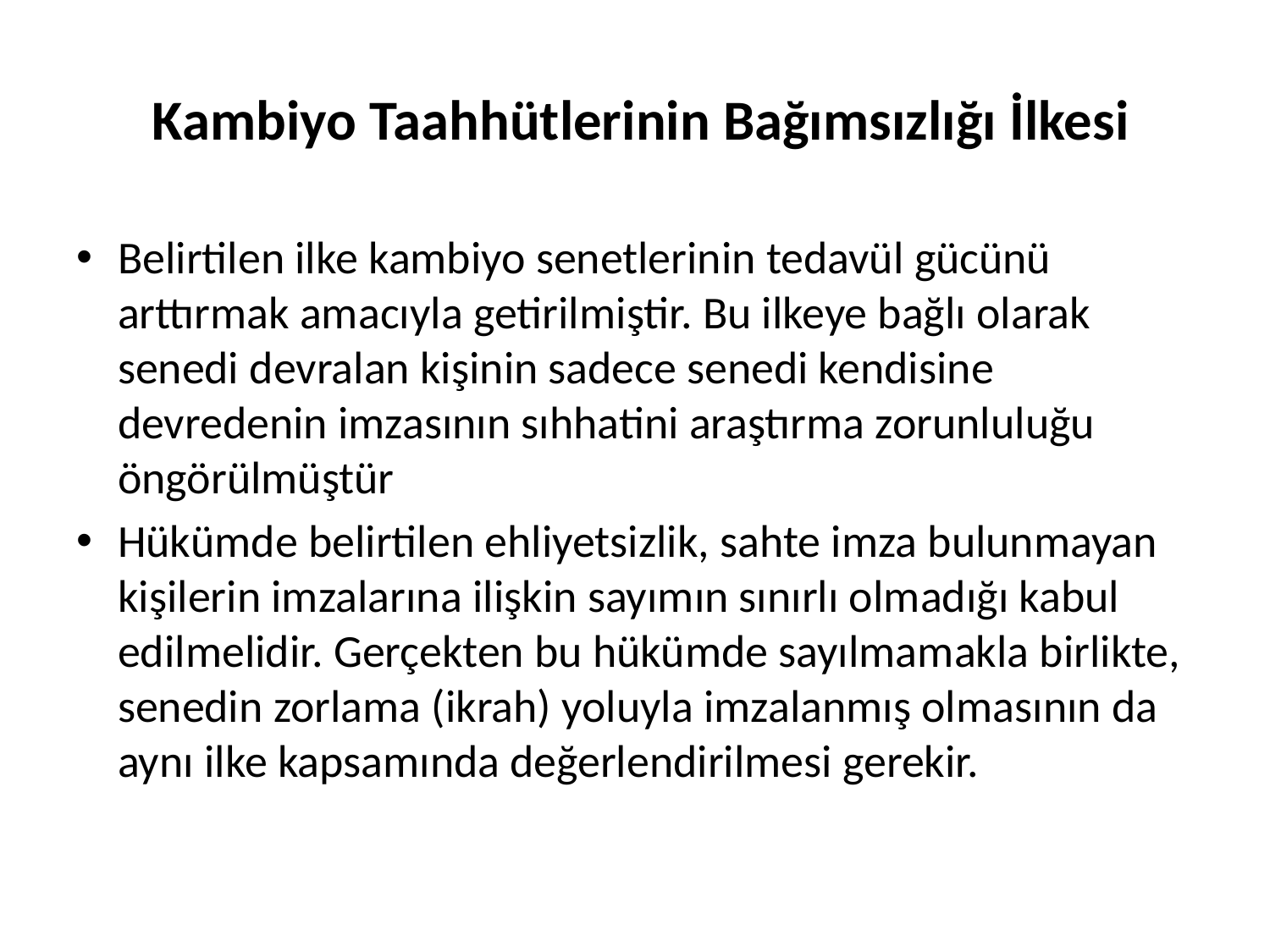

# Kambiyo Taahhütlerinin Bağımsızlığı İlkesi
Belirtilen ilke kambiyo senetlerinin tedavül gücünü arttırmak amacıyla getirilmiştir. Bu ilkeye bağlı olarak senedi devralan kişinin sadece senedi kendisine devredenin imzasının sıhhatini araştırma zorunluluğu öngörülmüştür
Hükümde belirtilen ehliyetsizlik, sahte imza bulunmayan kişilerin imzalarına ilişkin sayımın sınırlı olmadığı kabul edilmelidir. Gerçekten bu hükümde sayılmamakla birlikte, senedin zorlama (ikrah) yoluyla imzalanmış olmasının da aynı ilke kapsamında değerlendirilmesi gerekir.